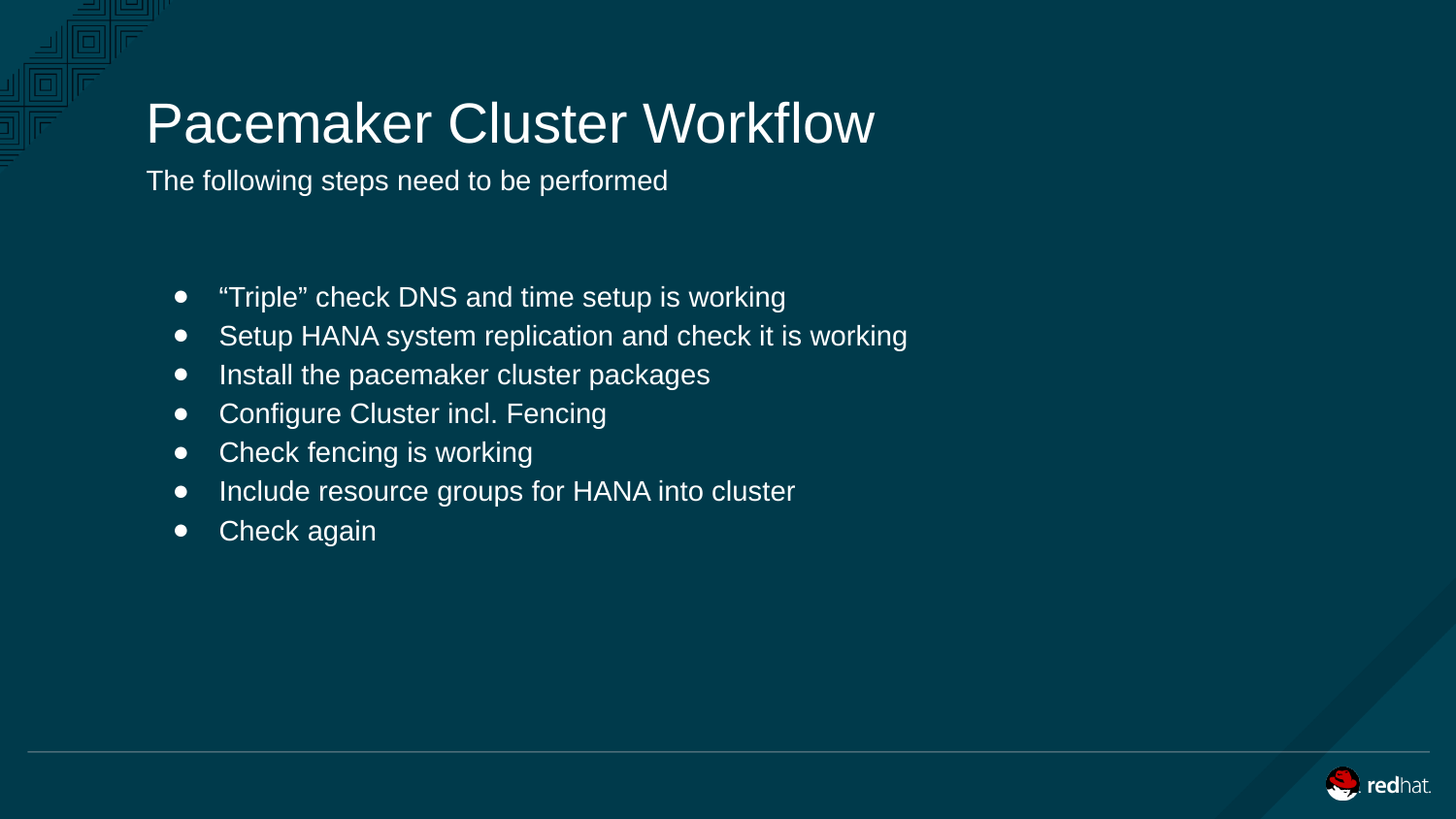

# Pacemaker Cluster Workflow
The following steps need to be performed
“Triple” check DNS and time setup is working
Setup HANA system replication and check it is working
Install the pacemaker cluster packages
Configure Cluster incl. Fencing
Check fencing is working
Include resource groups for HANA into cluster
Check again